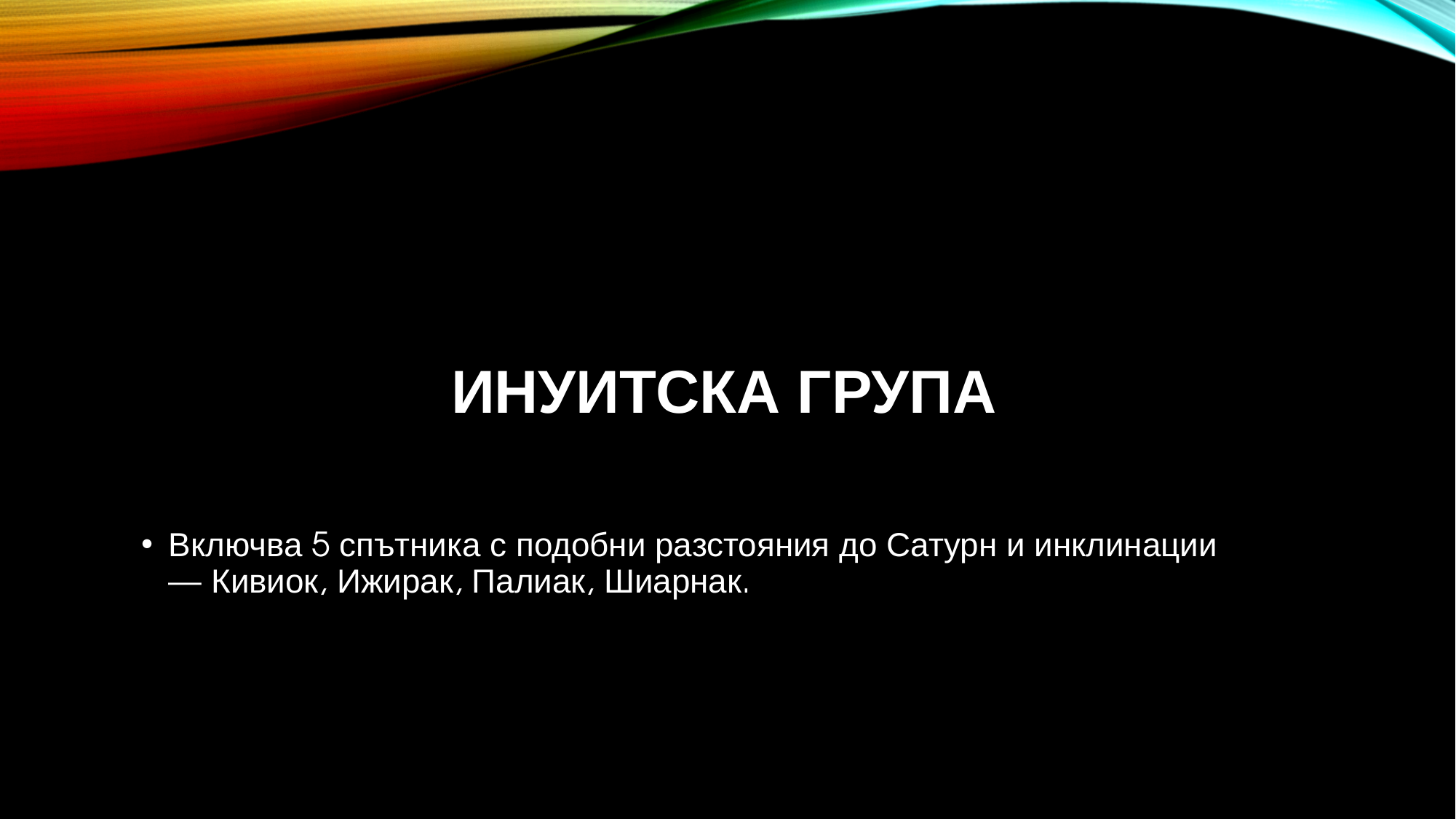

# Инуитска група
Включва 5 спътника с подобни разстояния до Сатурн и инклинации — Кивиок, Ижирак, Палиак, Шиарнак.